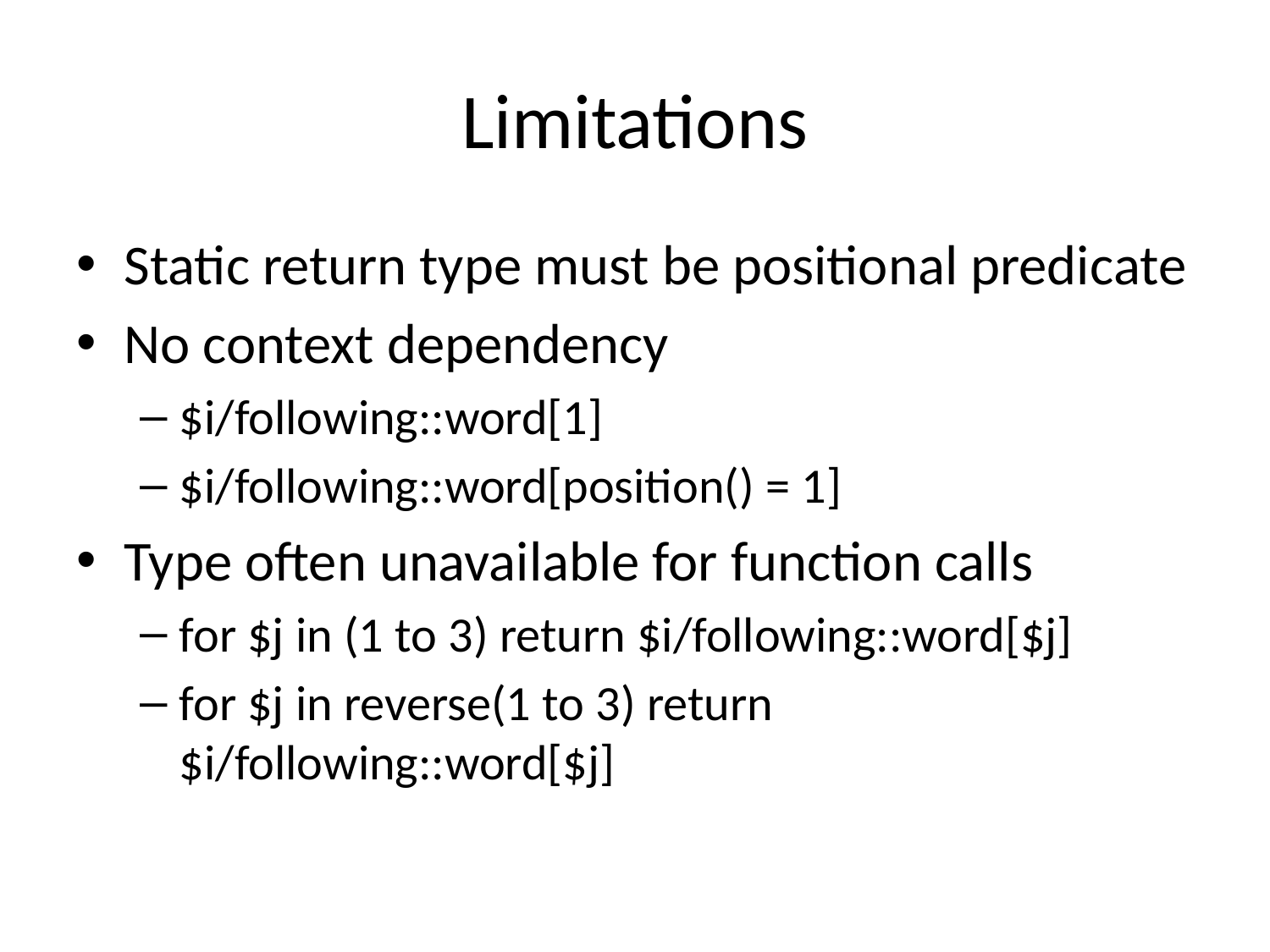

# Limitations
Static return type must be positional predicate
No context dependency
$i/following::word[1]
$i/following::word[position() = 1]
Type often unavailable for function calls
for $j in (1 to 3) return $i/following::word[$j]
for $j in reverse(1 to 3) return $i/following::word[$j]